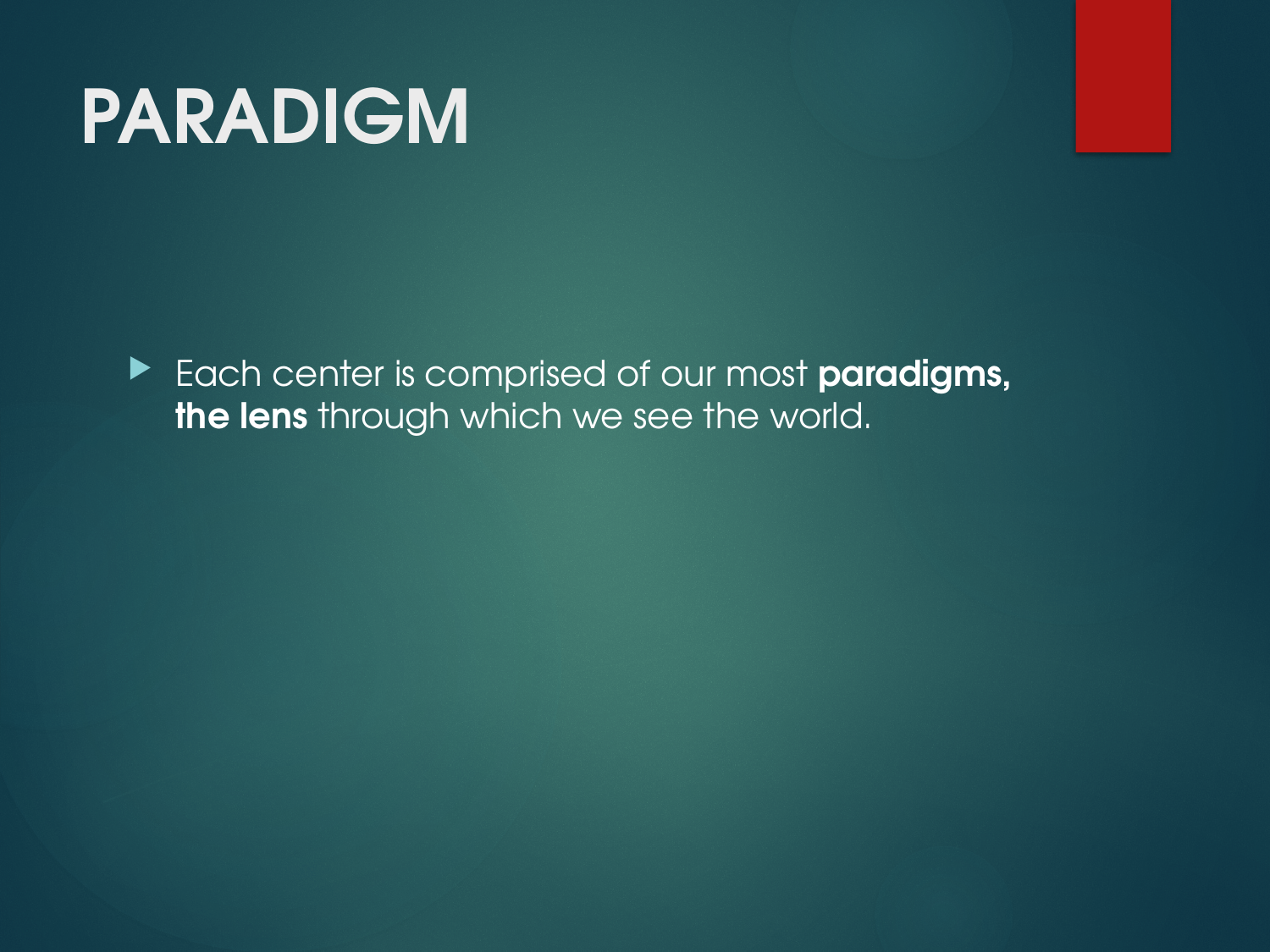

# PARADIGM

Each center is comprised of our most paradigms, the lens through which we see the world.